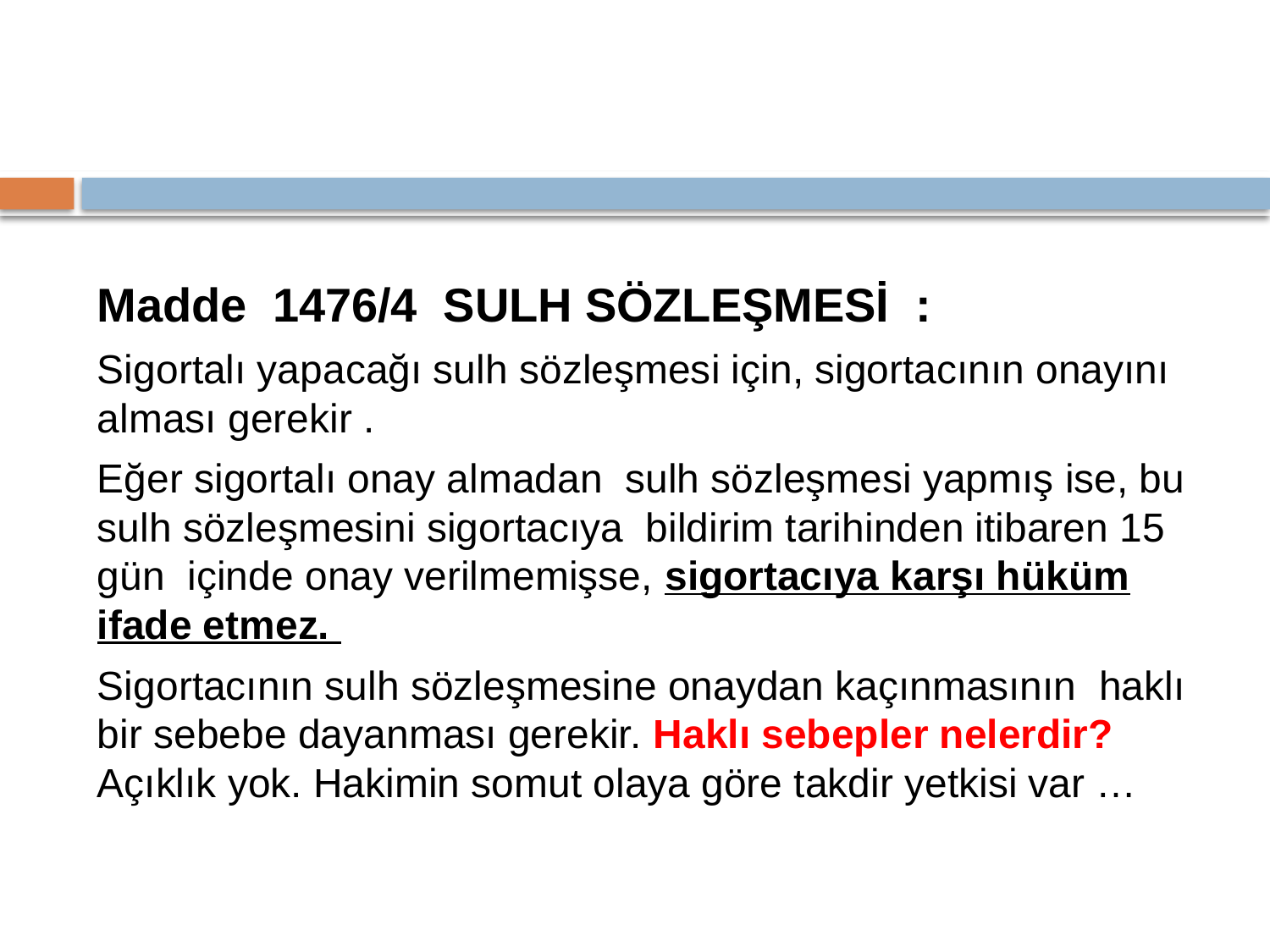

Madde  1476/4  SULH SÖZLEŞMESİ  :
Sigortalı yapacağı sulh sözleşmesi için, sigortacının onayını alması gerekir .
Eğer sigortalı onay almadan  sulh sözleşmesi yapmış ise, bu sulh sözleşmesini sigortacıya  bildirim tarihinden itibaren 15 gün  içinde onay verilmemişse, sigortacıya karşı hüküm ifade etmez.
Sigortacının sulh sözleşmesine onaydan kaçınmasının  haklı bir sebebe dayanması gerekir. Haklı sebepler nelerdir? Açıklık yok. Hakimin somut olaya göre takdir yetkisi var …